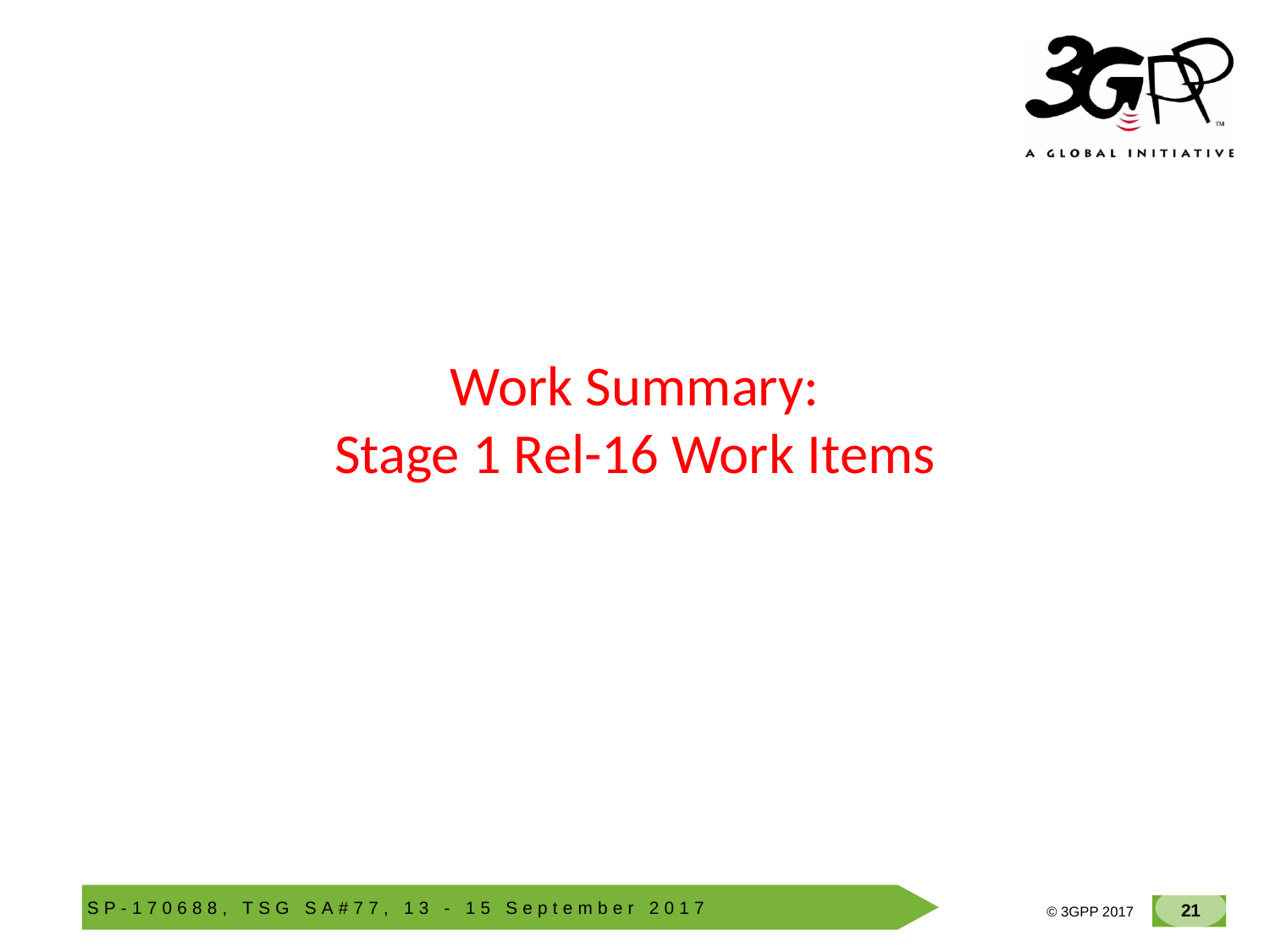

# Work Summary: Stage 1 Rel-16 Work Items